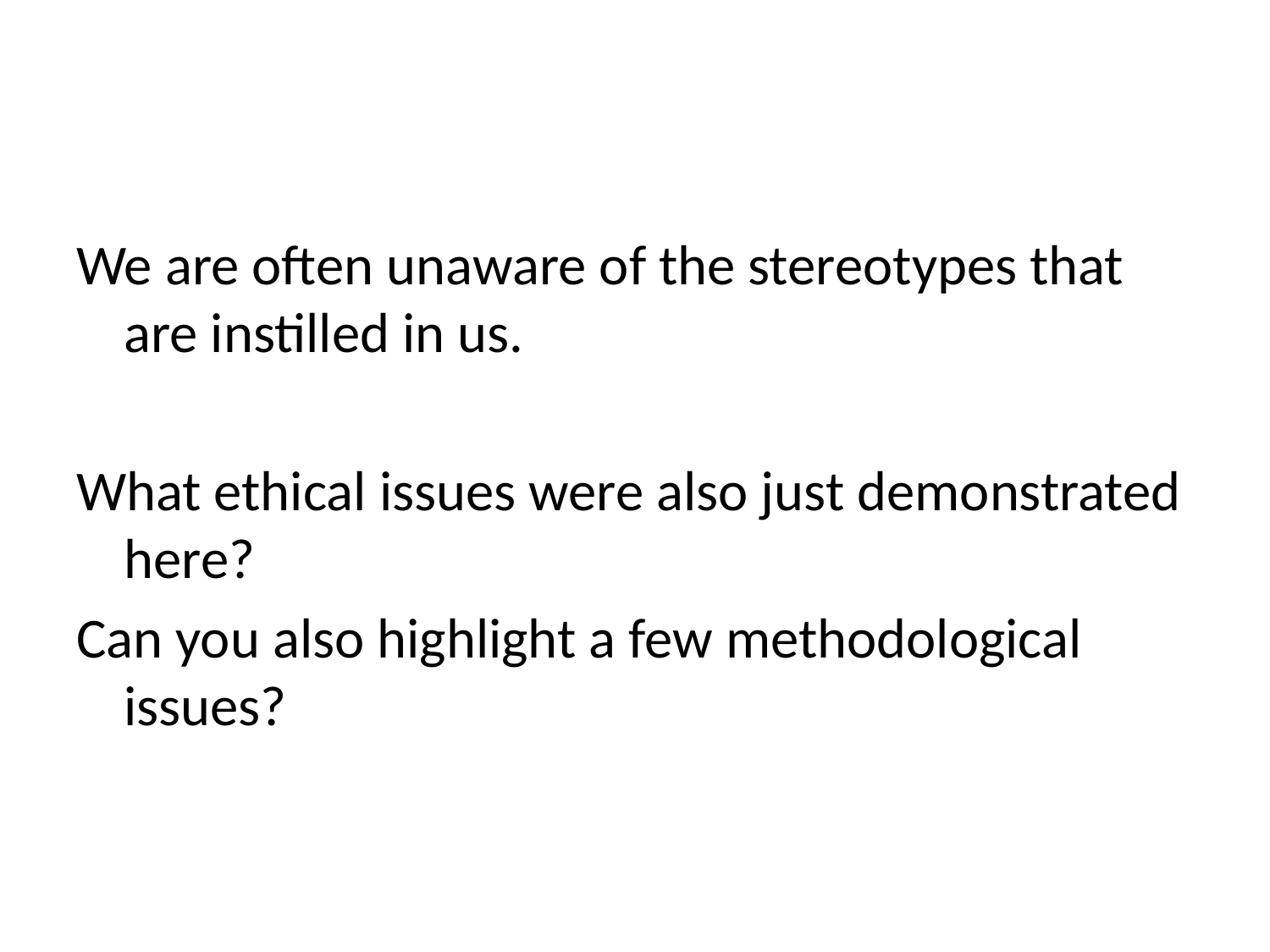

#
We are often unaware of the stereotypes that are instilled in us.

What ethical issues were also just demonstrated here?
Can you also highlight a few methodological issues?